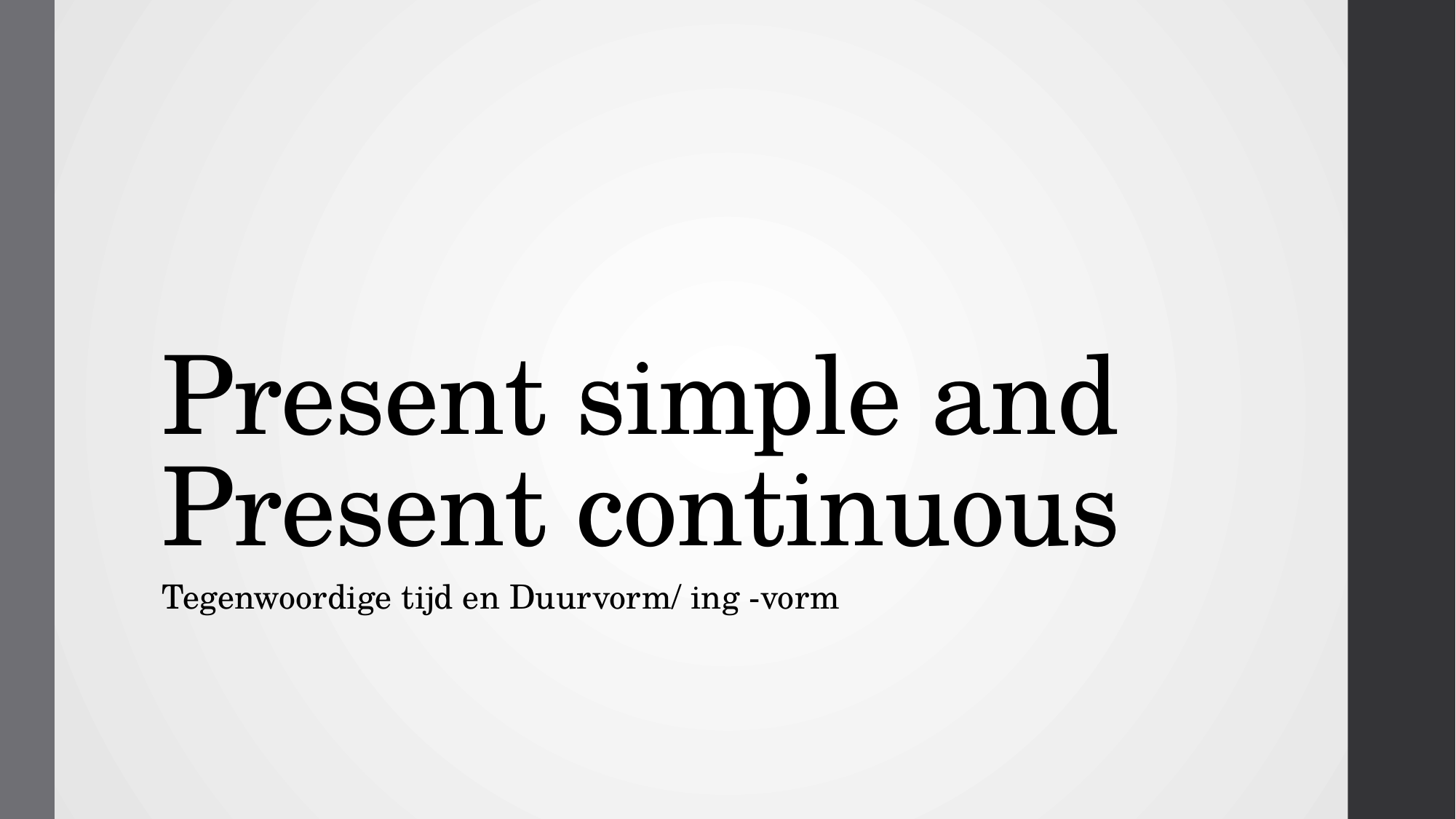

# Present simple and Present continuous
Tegenwoordige tijd en Duurvorm/ ing -vorm